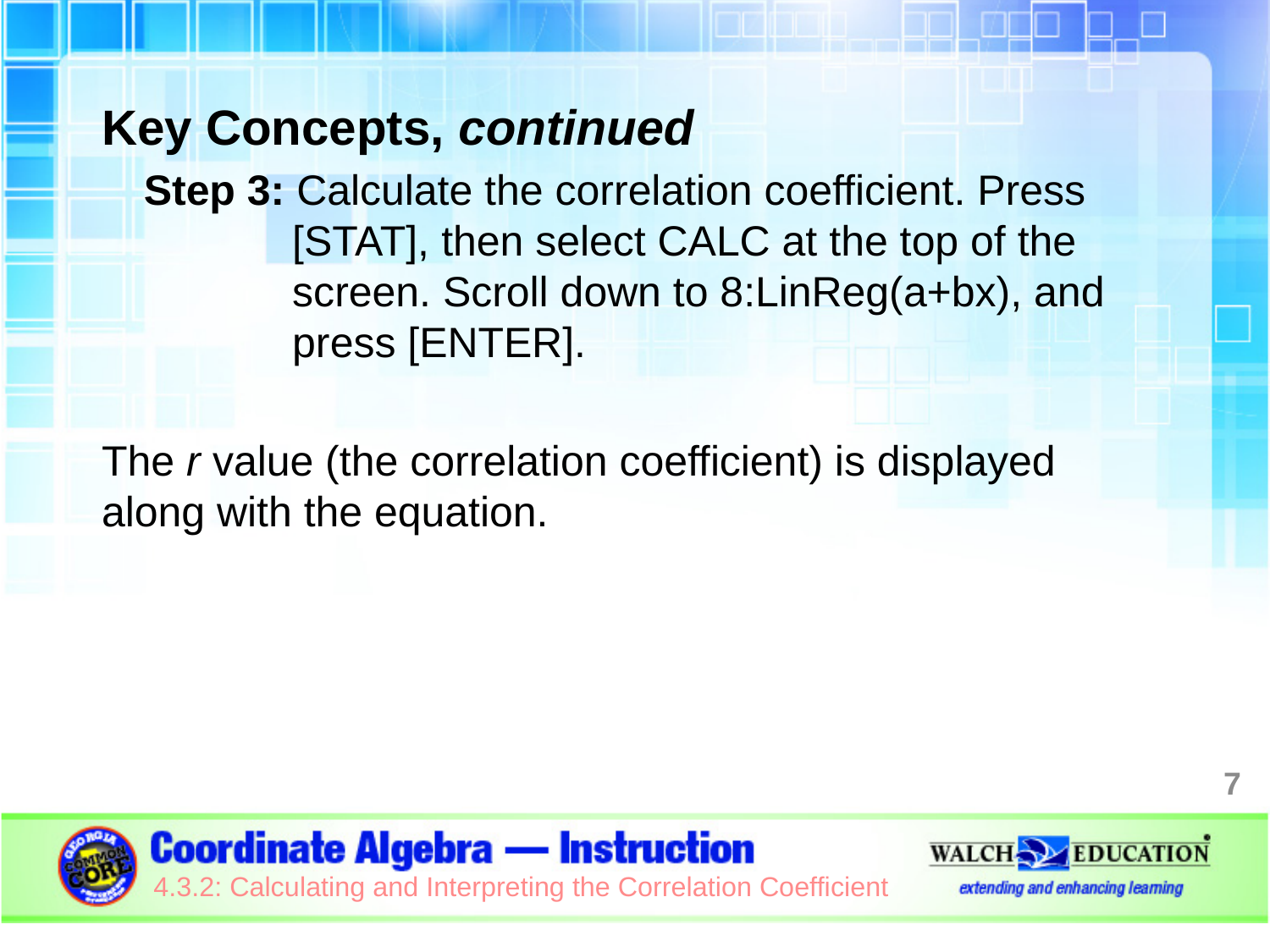

Key Concepts, continued
Step 3: Calculate the correlation coefficient. Press [STAT], then select CALC at the top of the screen. Scroll down to 8:LinReg(a+bx), and press [ENTER].

The r value (the correlation coefficient) is displayed along with the equation.

7
4.3.2: Calculating and Interpreting the Correlation Coefficient